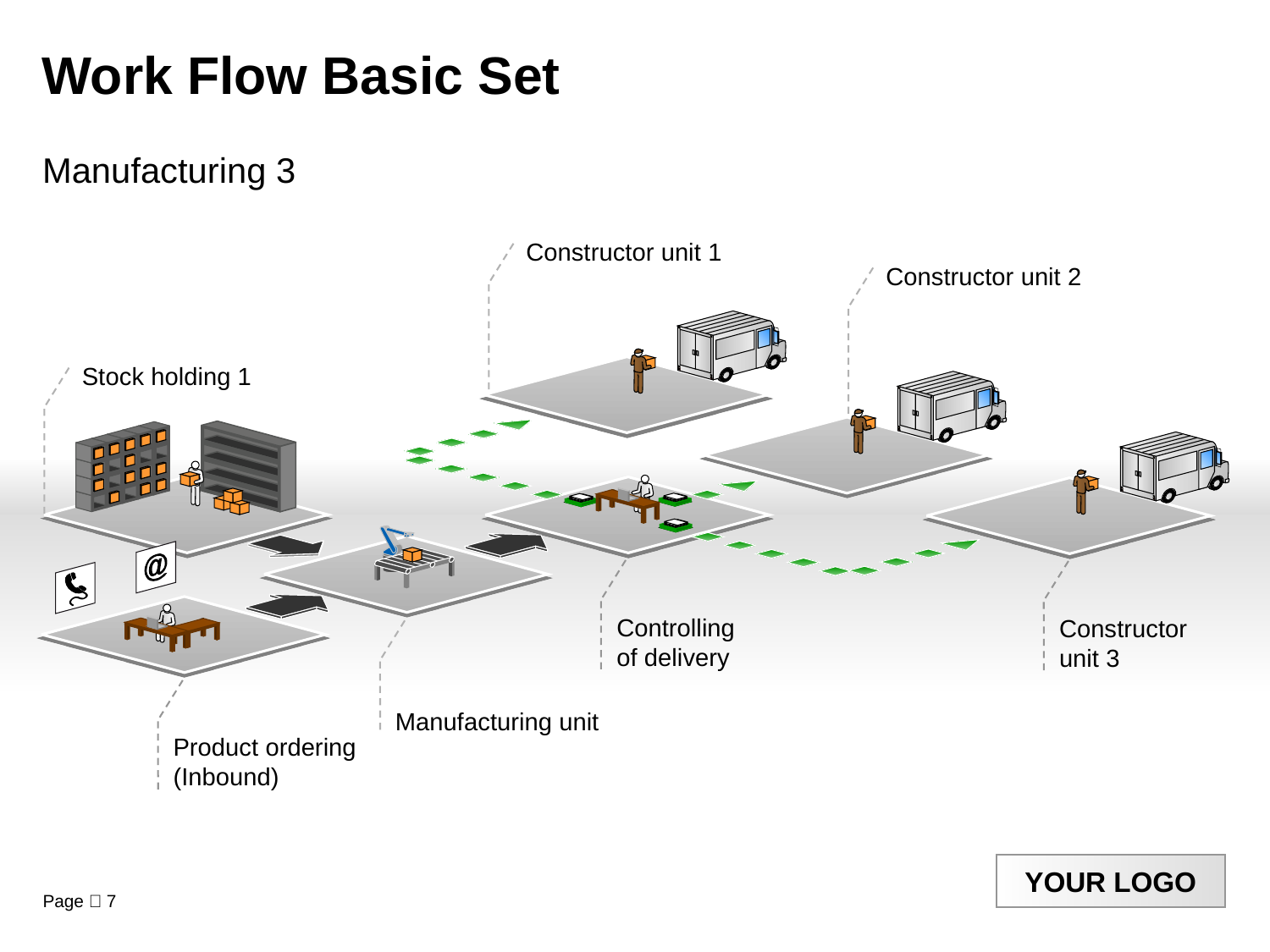

Work Flow Basic Set
Manufacturing 3
Constructor unit 1

Constructor unit 2

Stock holding 1

Controlling
of delivery

Constructor
unit 3

Manufacturing unit

Product ordering
(Inbound)